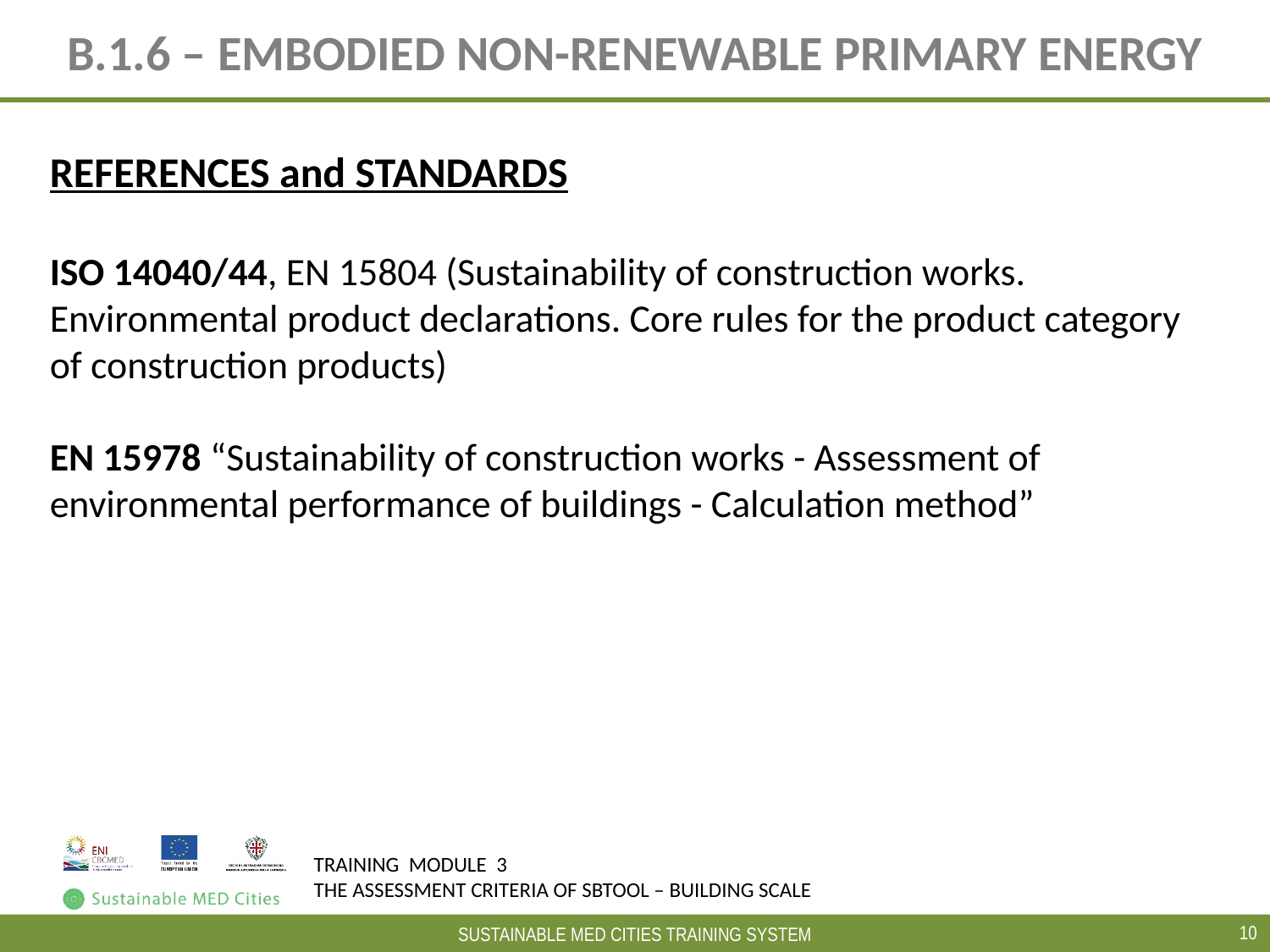

# B.1.6 – EMBODIED NON-RENEWABLE PRIMARY ENERGY
REFERENCES and STANDARDS

ISO 14040/44, EN 15804 (Sustainability of construction works. Environmental product declarations. Core rules for the product category of construction products)

EN 15978 “Sustainability of construction works - Assessment of environmental performance of buildings - Calculation method”
10